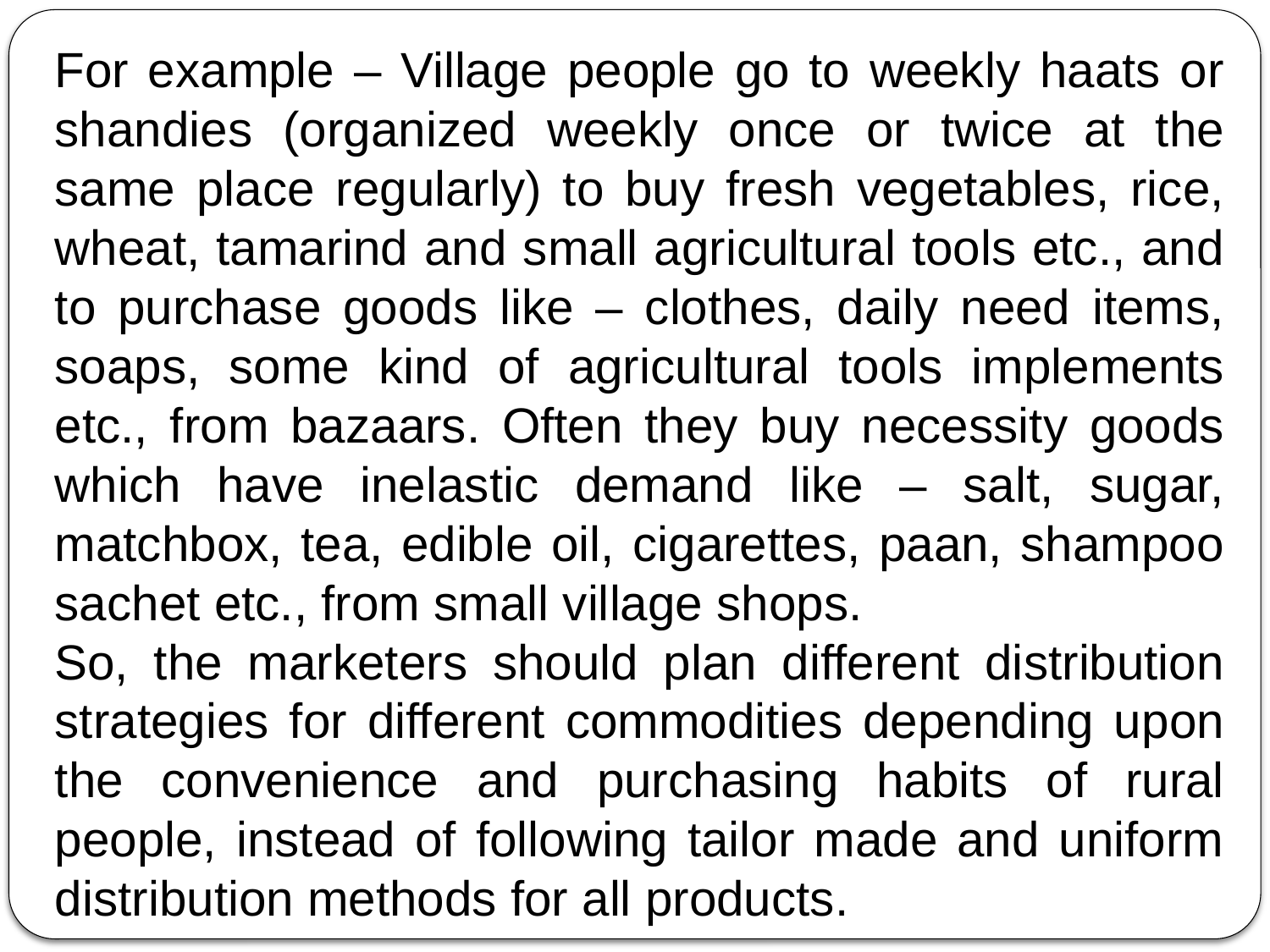

For example – Village people go to weekly haats or shandies (organized weekly once or twice at the same place regularly) to buy fresh vegetables, rice, wheat, tamarind and small agricultural tools etc., and to purchase goods like – clothes, daily need items, soaps, some kind of agricultural tools implements etc., from bazaars. Often they buy necessity goods which have inelastic demand like – salt, sugar, matchbox, tea, edible oil, cigarettes, paan, shampoo sachet etc., from small village shops.
So, the marketers should plan different distribution strategies for different commodities depending upon the convenience and purchasing habits of rural people, instead of following tailor made and uniform distribution methods for all products.